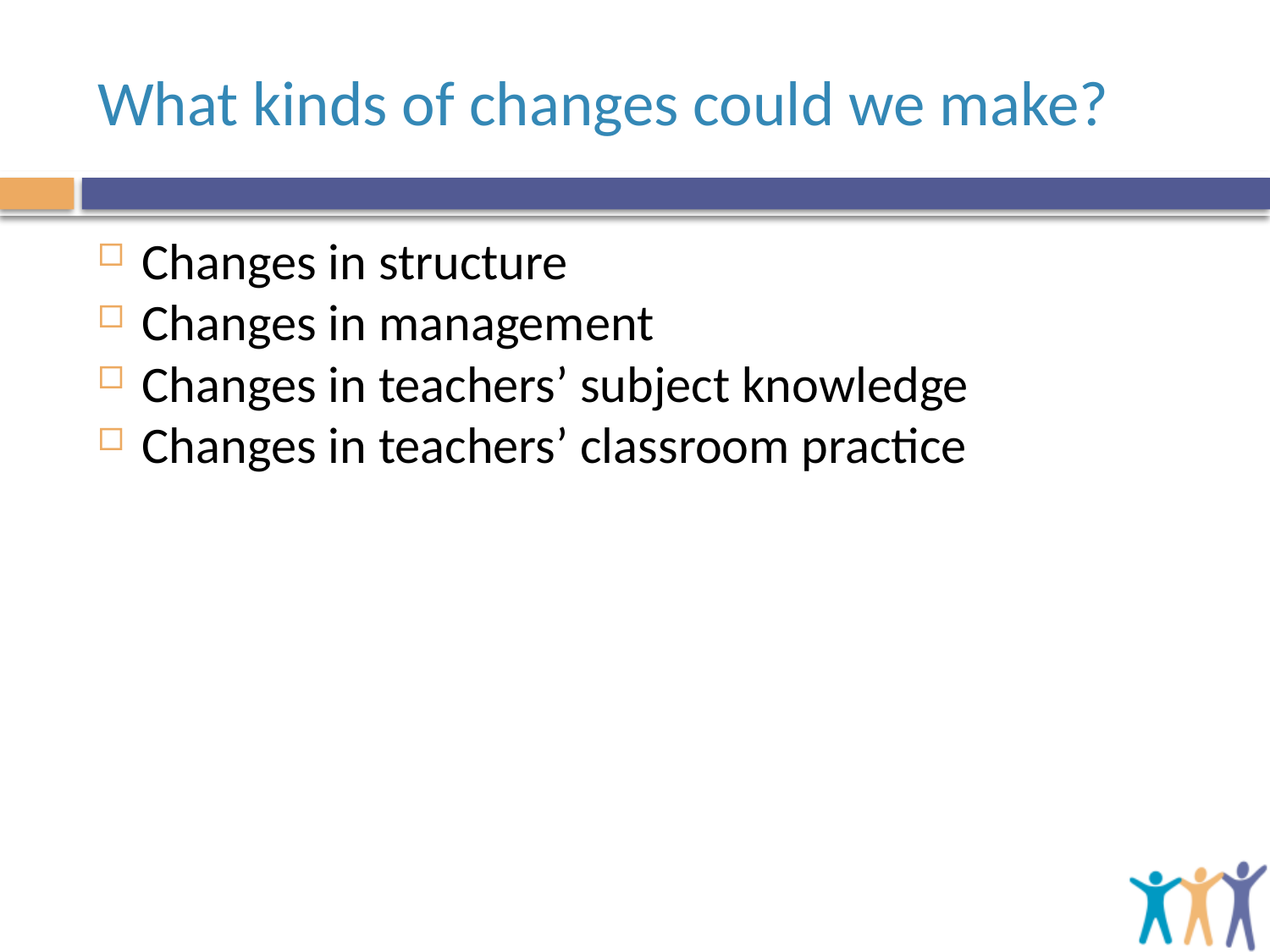

# What kinds of changes could we make?
Changes in structure
Changes in management
Changes in teachers’ subject knowledge
Changes in teachers’ classroom practice